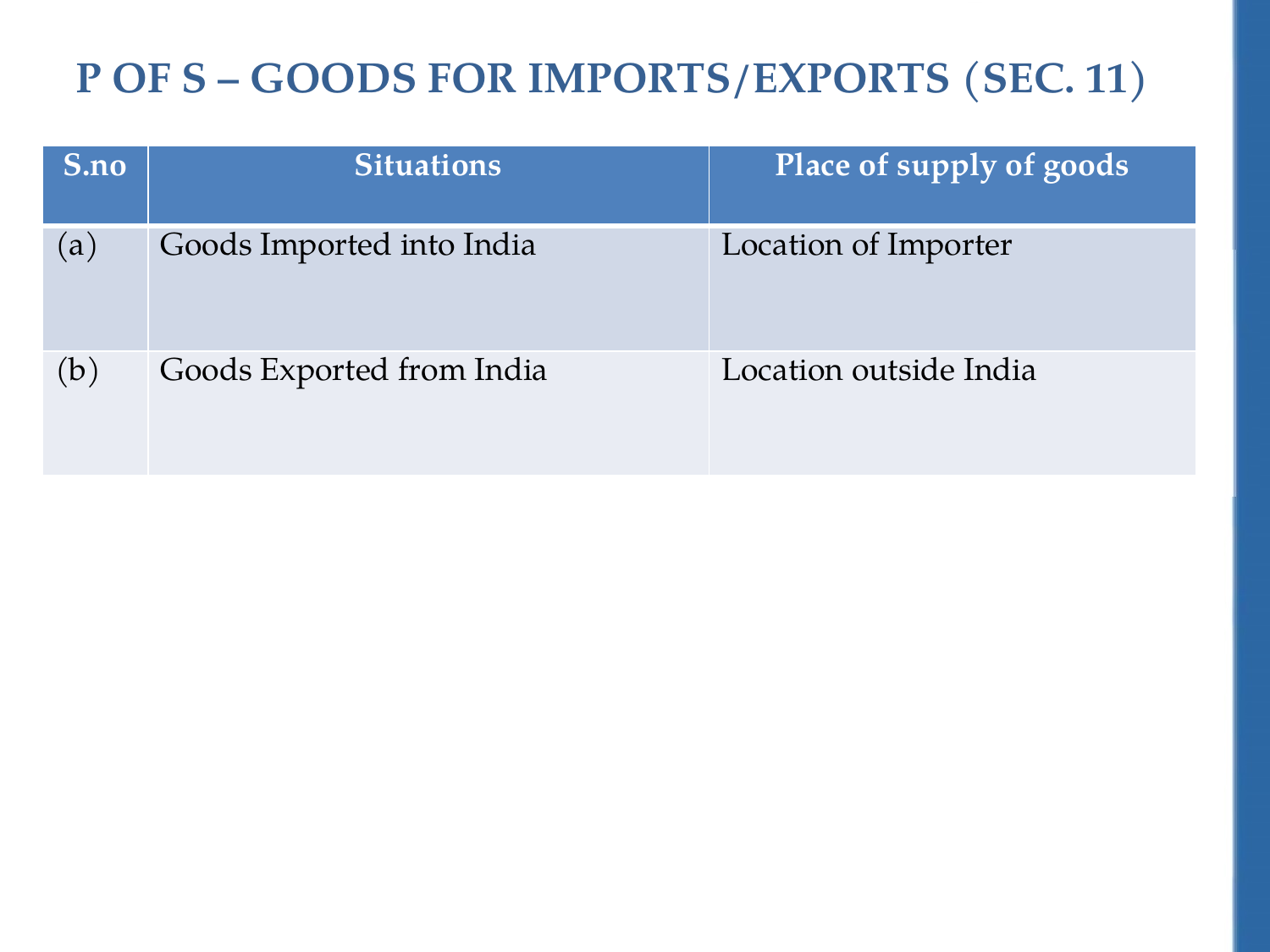

P of S – Goods for imports/exports (Sec. 11)
| S.no | Situations | Place of supply of goods |
| --- | --- | --- |
| (a) | Goods Imported into India | Location of Importer |
| (b) | Goods Exported from India | Location outside India |